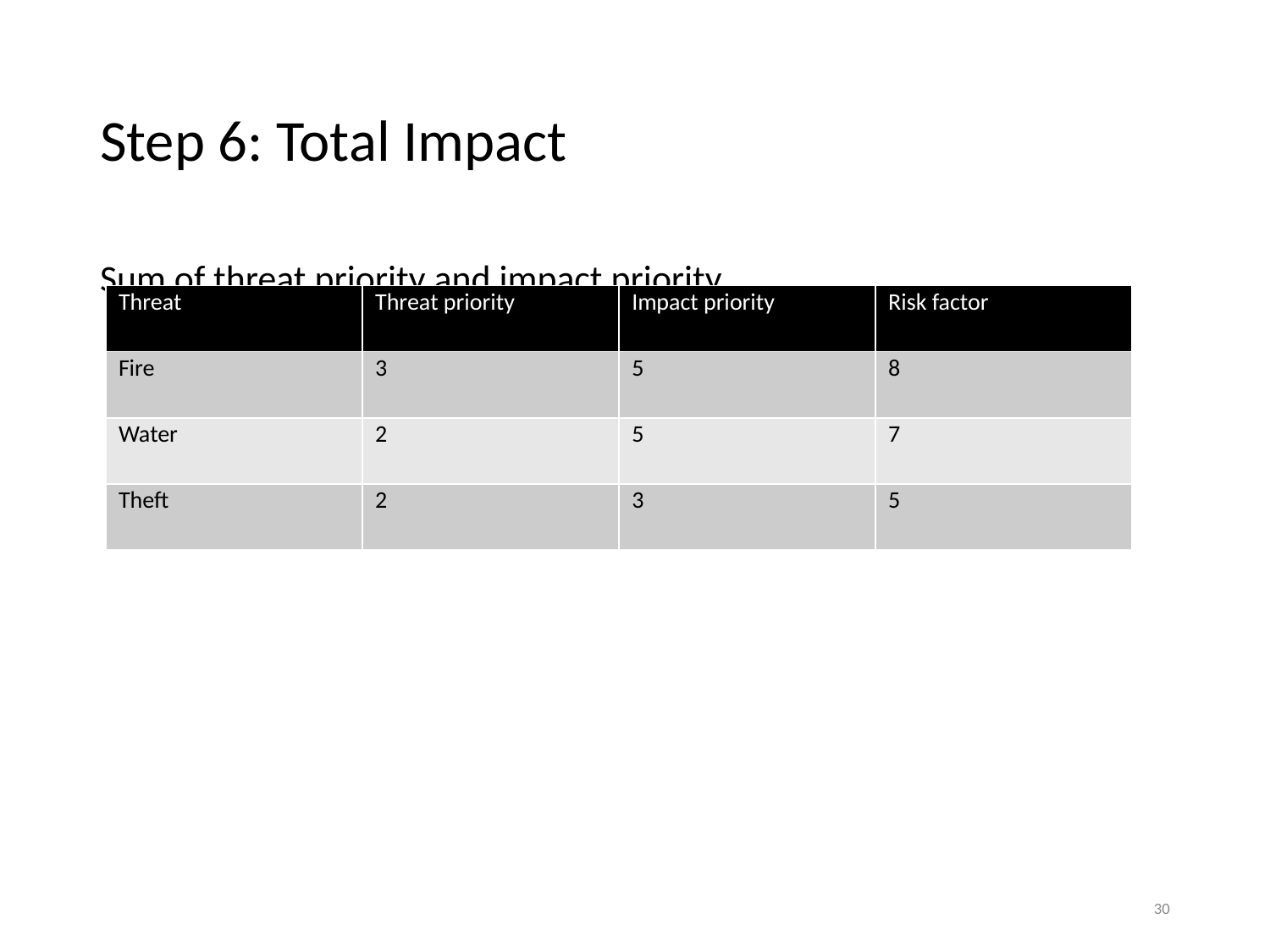

# Step 6: Total Impact
Sum of threat priority and impact priority
| Threat | Threat priority | Impact priority | Risk factor |
| --- | --- | --- | --- |
| Fire | 3 | 5 | 8 |
| Water | 2 | 5 | 7 |
| Theft | 2 | 3 | 5 |
30